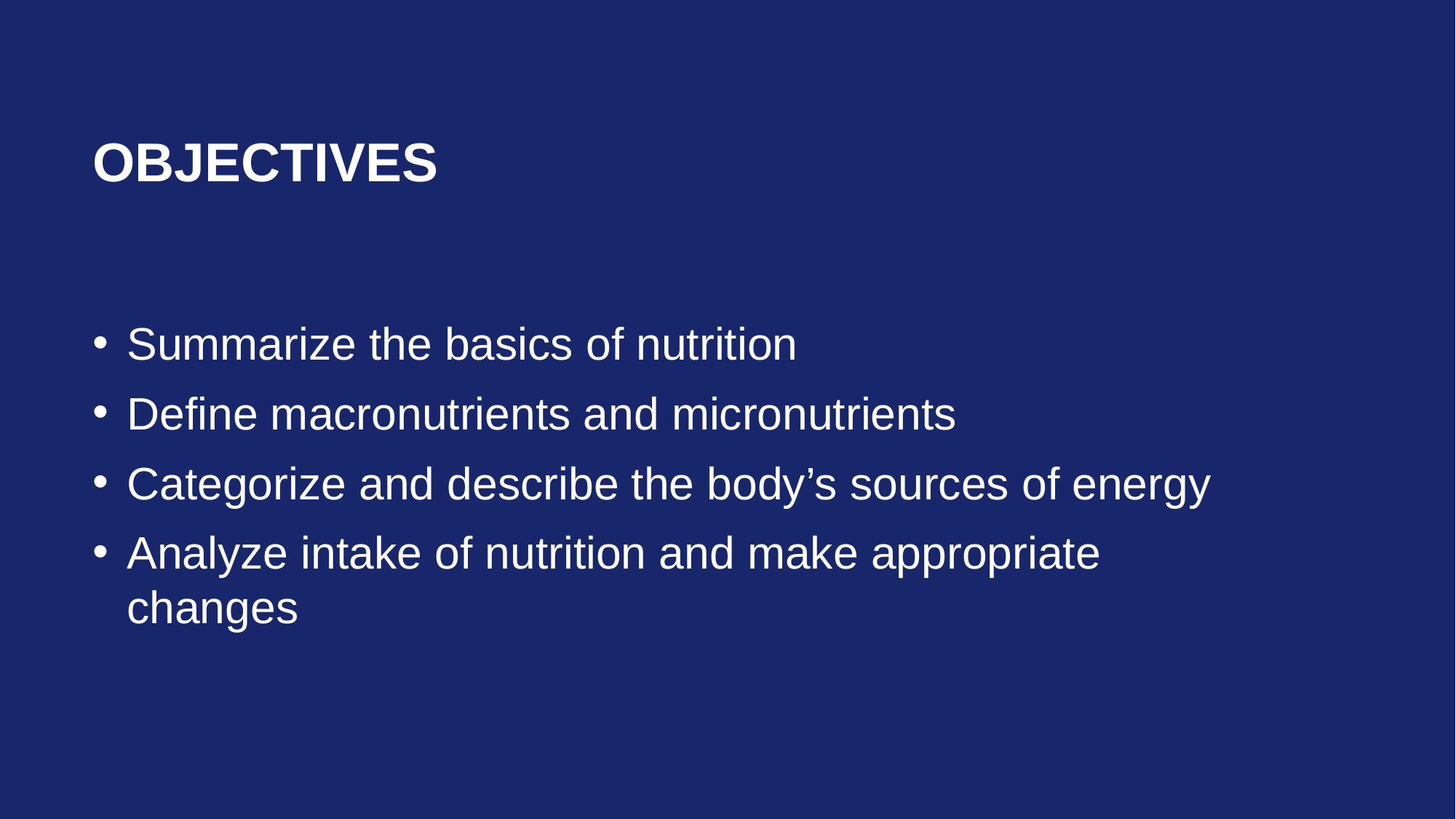

# objectives
Summarize the basics of nutrition
Define macronutrients and micronutrients
Categorize and describe the body’s sources of energy
Analyze intake of nutrition and make appropriate changes